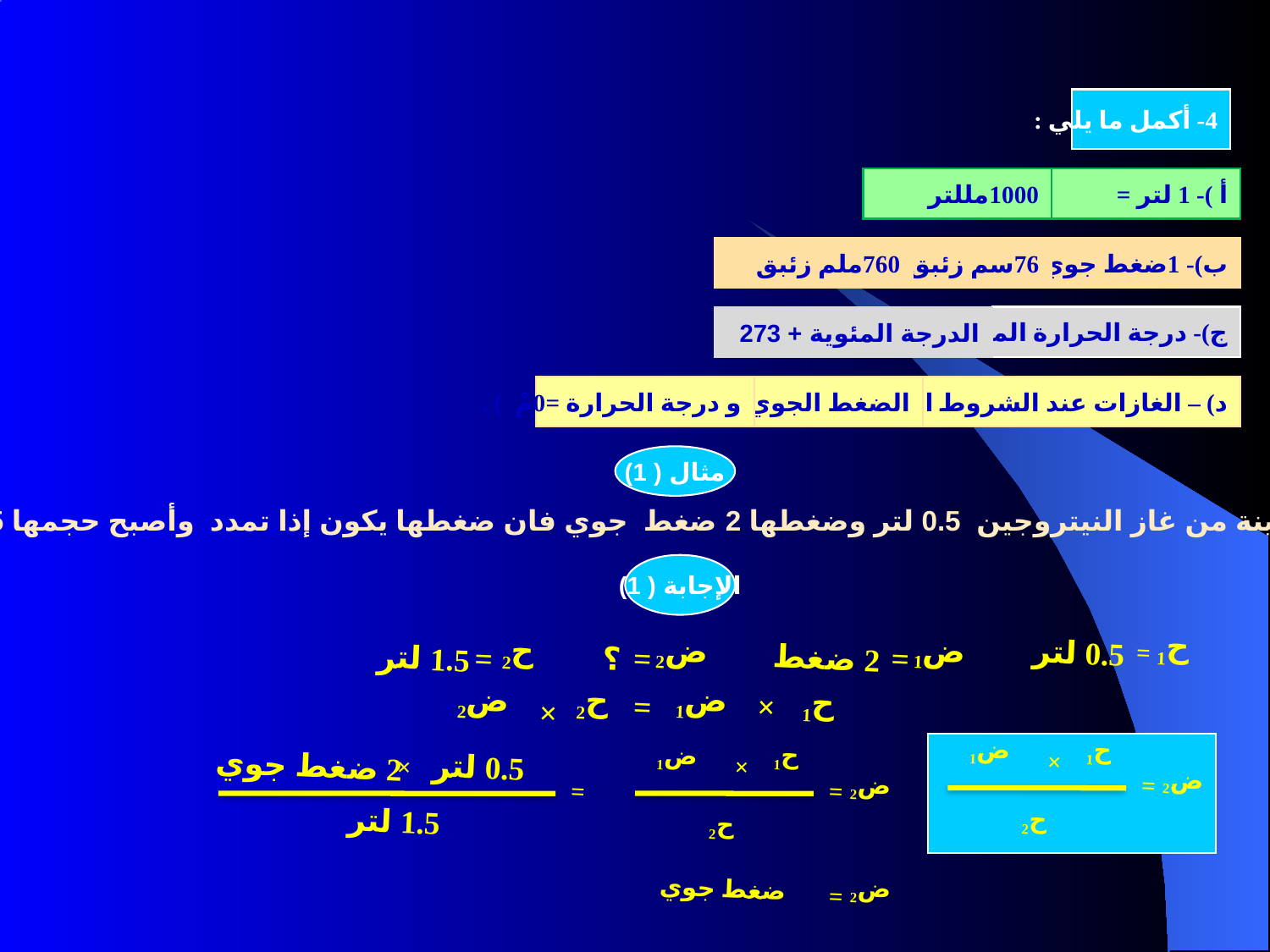

4- أكمل ما يلي :
1000مللتر
أ )- 1 لتر =
ب)- 1ضغط جوي =
760ملم زئبق
76سم زئبق =
ج)- درجة الحرارة المطلقة =
الدرجة المئوية + 273
و درجة الحرارة =0مْ  ) .
الضغط الجوي = 1
د) – الغازات عند الشروط المعيارية (
مثال ( 1)
إذا كان حجم عينة من غاز النيتروجين  0.5 لتر وضغطها 2 ضغط  جوي فان ضغطها يكون إذا تمدد  وأصبح حجمها 1.5 لتر ؟
الإجابة ( 1)
ح1
ح2
ض2
ض1
0.5 لتر
=
1.5 لتر
=
؟
=
 2 ضغط
=
ض2
ح2
ض1
ح1
=
×
×
ض1
ح1
ض1
ح1
×
 2 ضغط جوي
×
0.5 لتر
×

ض2

=
ض2

=
=
1.5 لتر
ح2
ح2
ضغط جوي
ض2
=